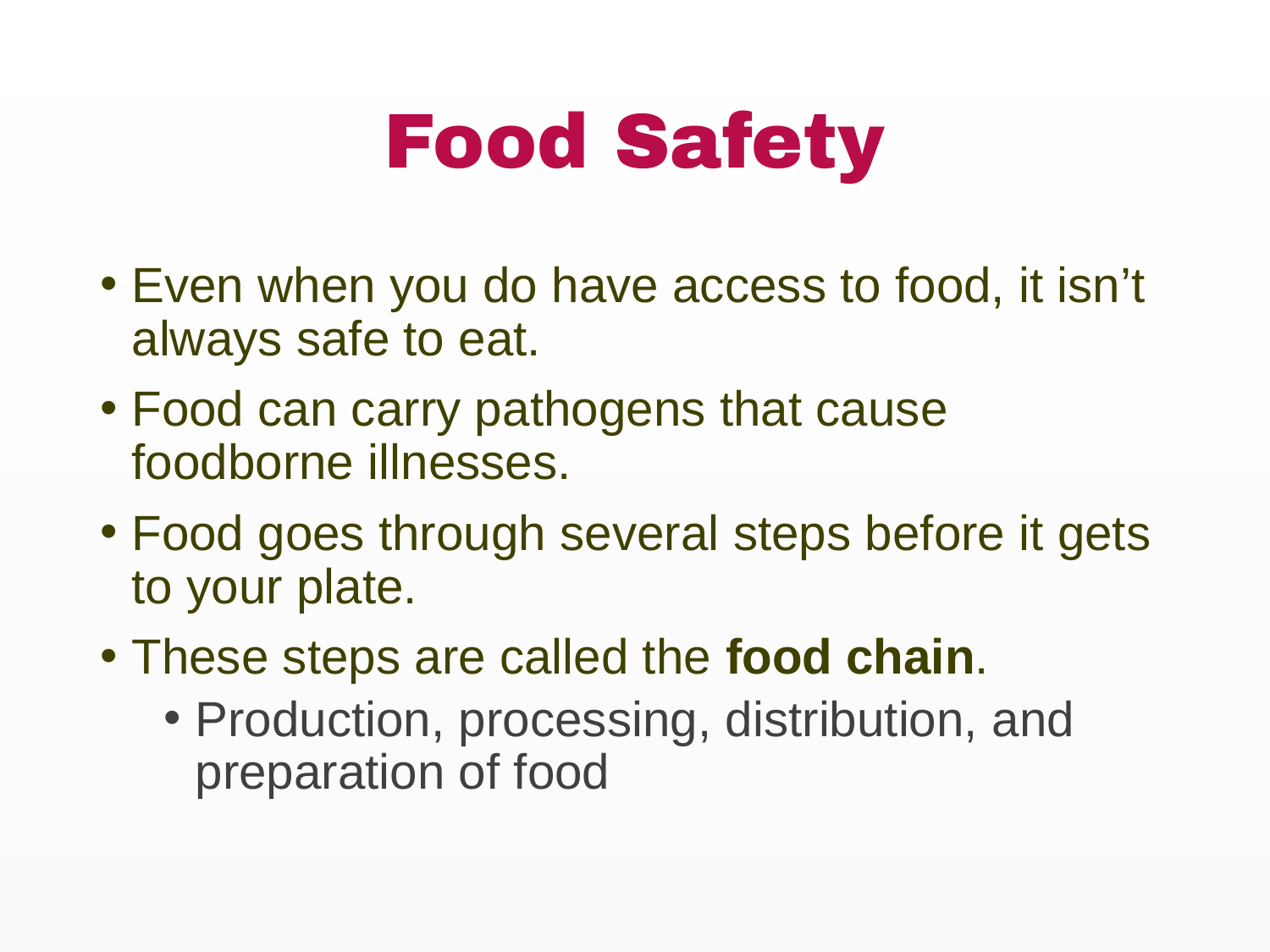

# Food Safety
Even when you do have access to food, it isn’t always safe to eat.
Food can carry pathogens that cause foodborne illnesses.
Food goes through several steps before it gets to your plate.
These steps are called the food chain.
Production, processing, distribution, and preparation of food